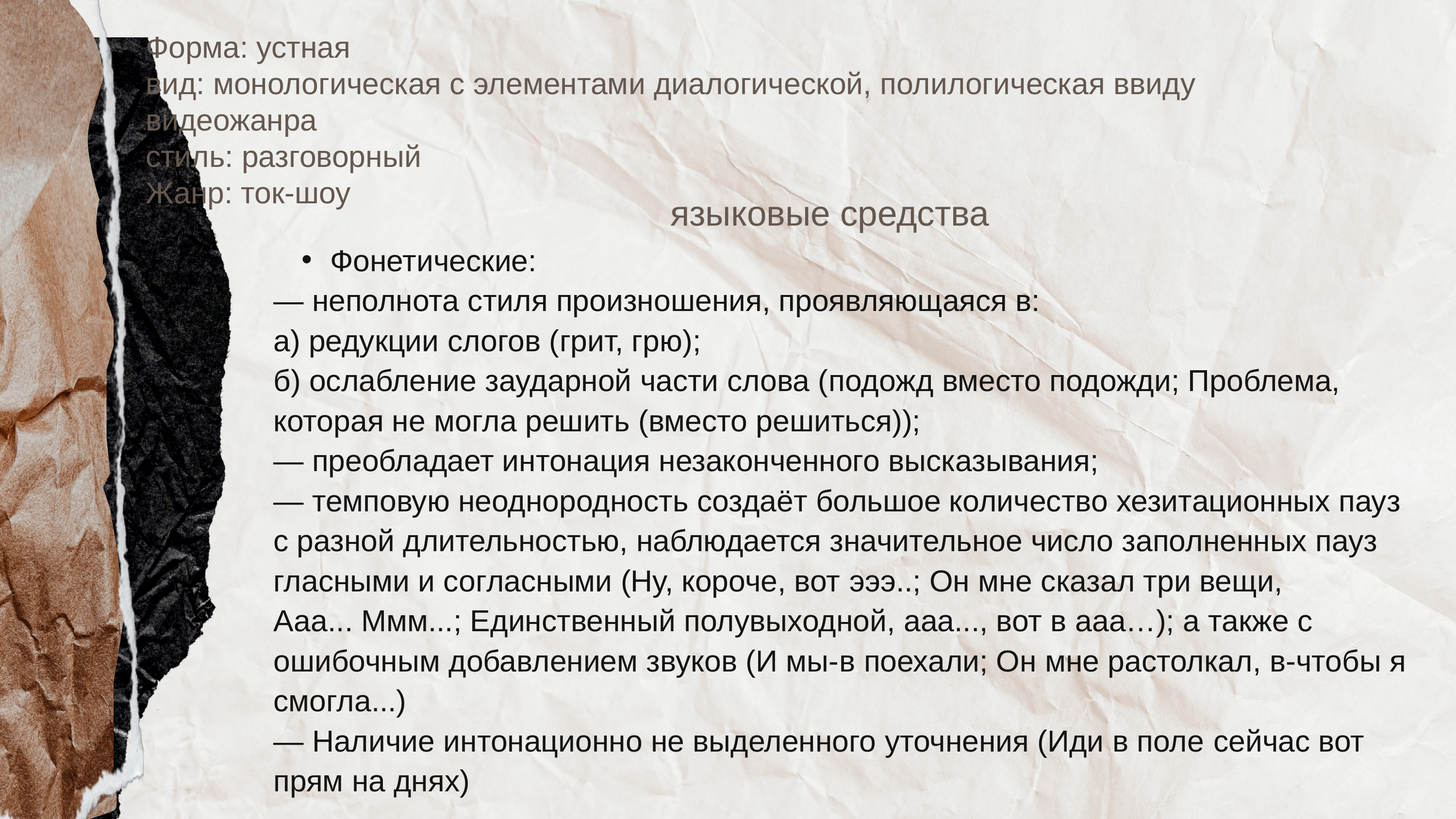

Форма: устная
вид: монологическая с элементами диалогической, полилогическая ввиду видеожанра
стиль: разговорный
Жанр: ток-шоу

языковые средства
Фонетические:
— неполнота стиля произношения, проявляющаяся в:
а) редукции слогов (грит, грю);
б) ослабление заударной части слова (подожд вместо подожди; Проблема, которая не могла решить (вместо решиться));
— преобладает интонация незаконченного высказывания;
— темповую неоднородность создаёт большое количество хезитационных пауз с разной длительностью, наблюдается значительное число заполненных пауз гласными и согласными (Ну, короче, вот эээ..; Он мне сказал три вещи,
Ааа... Ммм...; Единственный полувыходной, ааа..., вот в ааа…); а также с ошибочным добавлением звуков (И мы-в поехали; Он мне растолкал, в-чтобы я смогла...)
— Наличие интонационно не выделенного уточнения (Иди в поле сейчас вот прям на днях)